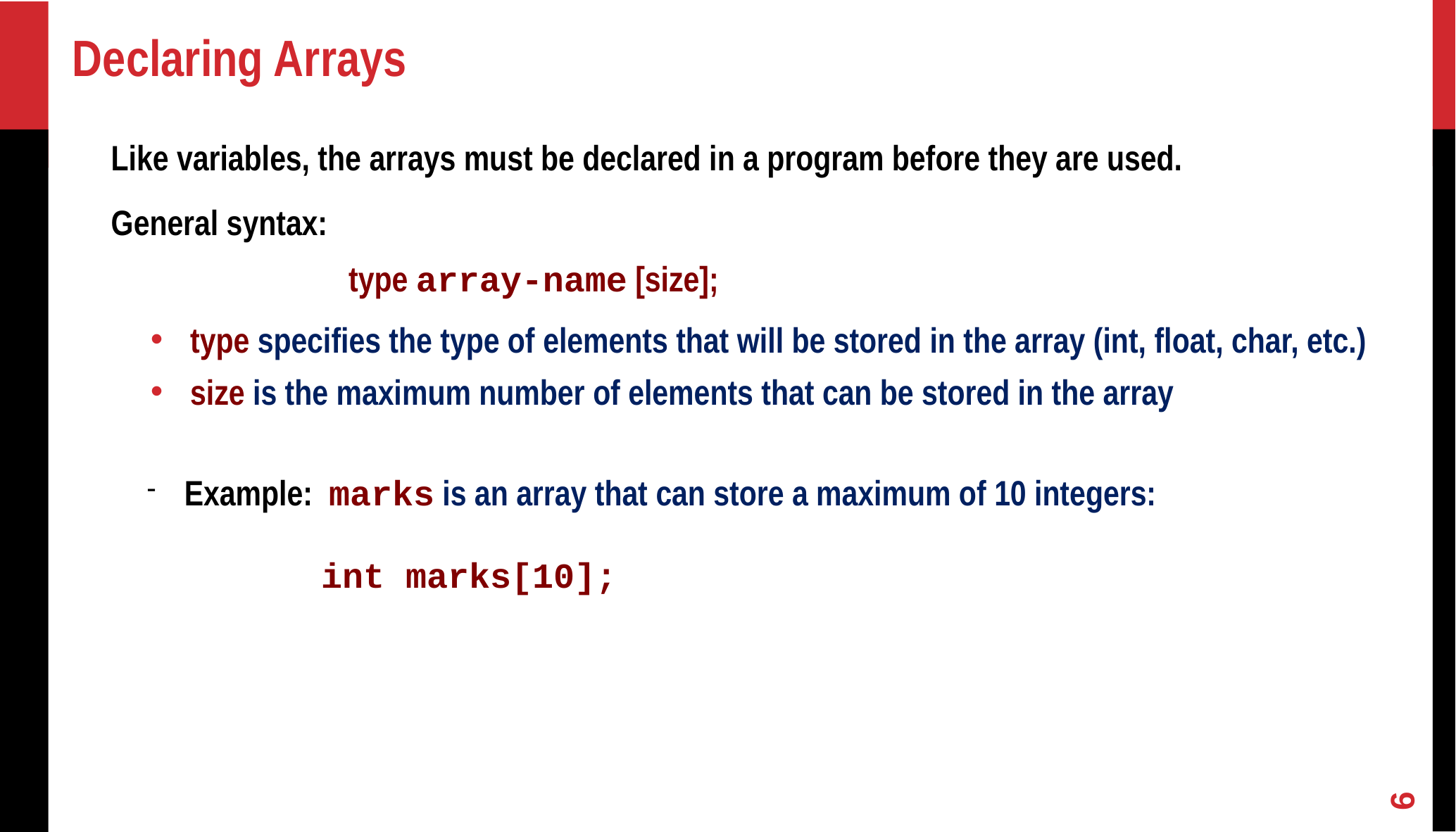

Declaring Arrays
Like variables, the arrays must be declared in a program before they are used.
General syntax:
    		type array-name [size];
type specifies the type of elements that will be stored in the array (int, float, char, etc.)
size is the maximum number of elements that can be stored in the array

Example:  marks is an array that can store a maximum of 10 integers:
int marks[10];
6